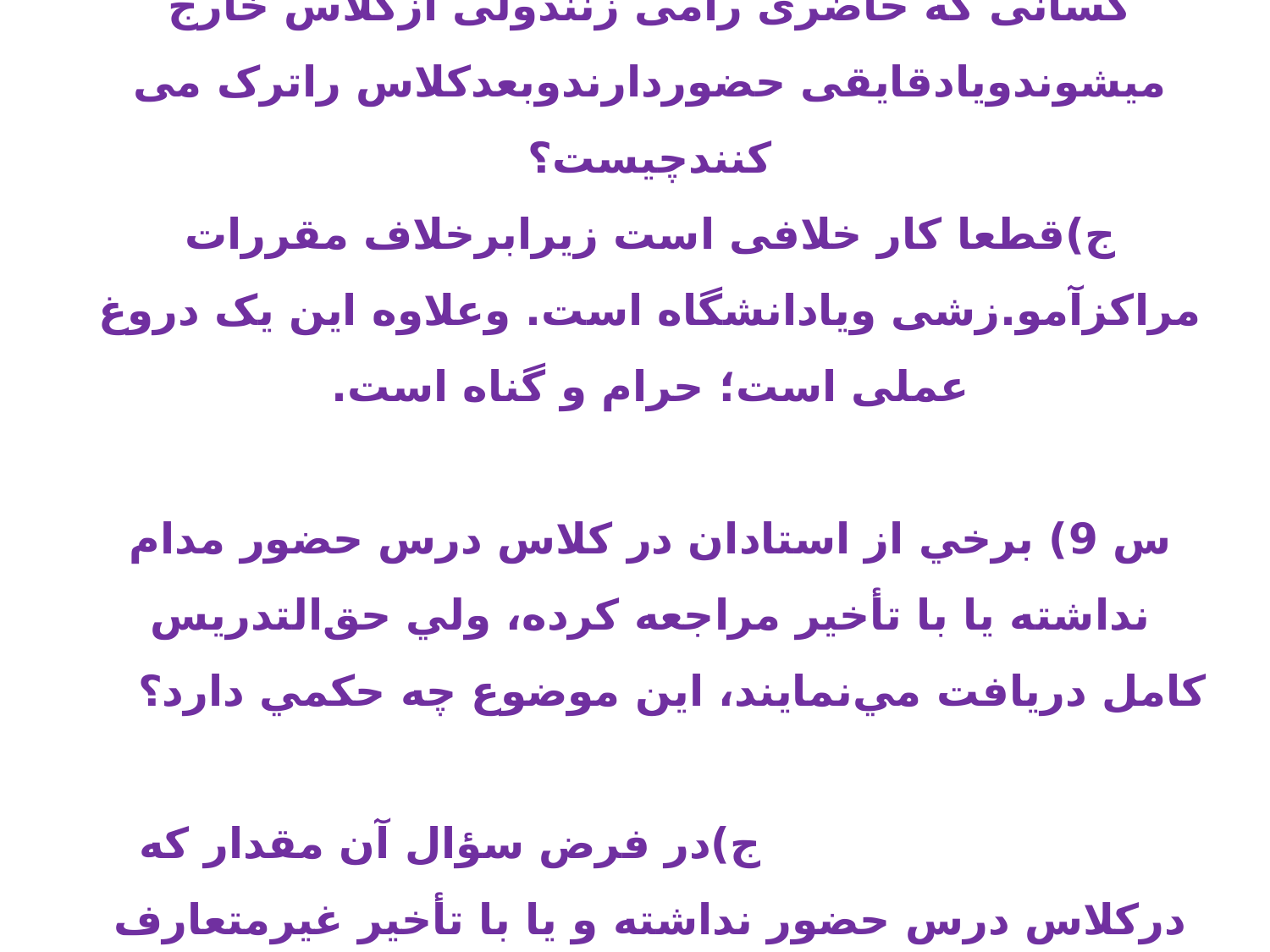

# س8)زمانی که استاد سر کلاس می‌آید تا درس را شروع کند، قبل از آن حضور و غیاب می­کند، حکم کسانی که حاضری رامی زنندولی ازکلاس خارج میشوندویادقایقی حضوردارندوبعدکلاس راترک می کنندچیست؟ ج)قطعا کار خلافی است زیرابرخلاف مقررات مراکزآمو.زشی ویادانشگاه است. وعلاوه این یک دروغ عملی است؛ حرام و گناه است. س 9) برخي از استادان در كلاس درس حضور مدام نداشته يا با تأخير مراجعه كرده، ولي حق‌التدريس كامل دريافت مي‌نمايند، اين موضوع چه حكمي دارد؟                                                                                                           ج)در فرض سؤال آن مقدار كه دركلاس درس حضور نداشته و يا با تأخير غير‌متعارف به كلاس مي‌روند، استحقاق اجرت ندارند و چنانچه درقبال‌آن حقوق دريافت كرده‌اند بايد به بيت‌المال برگردانند.